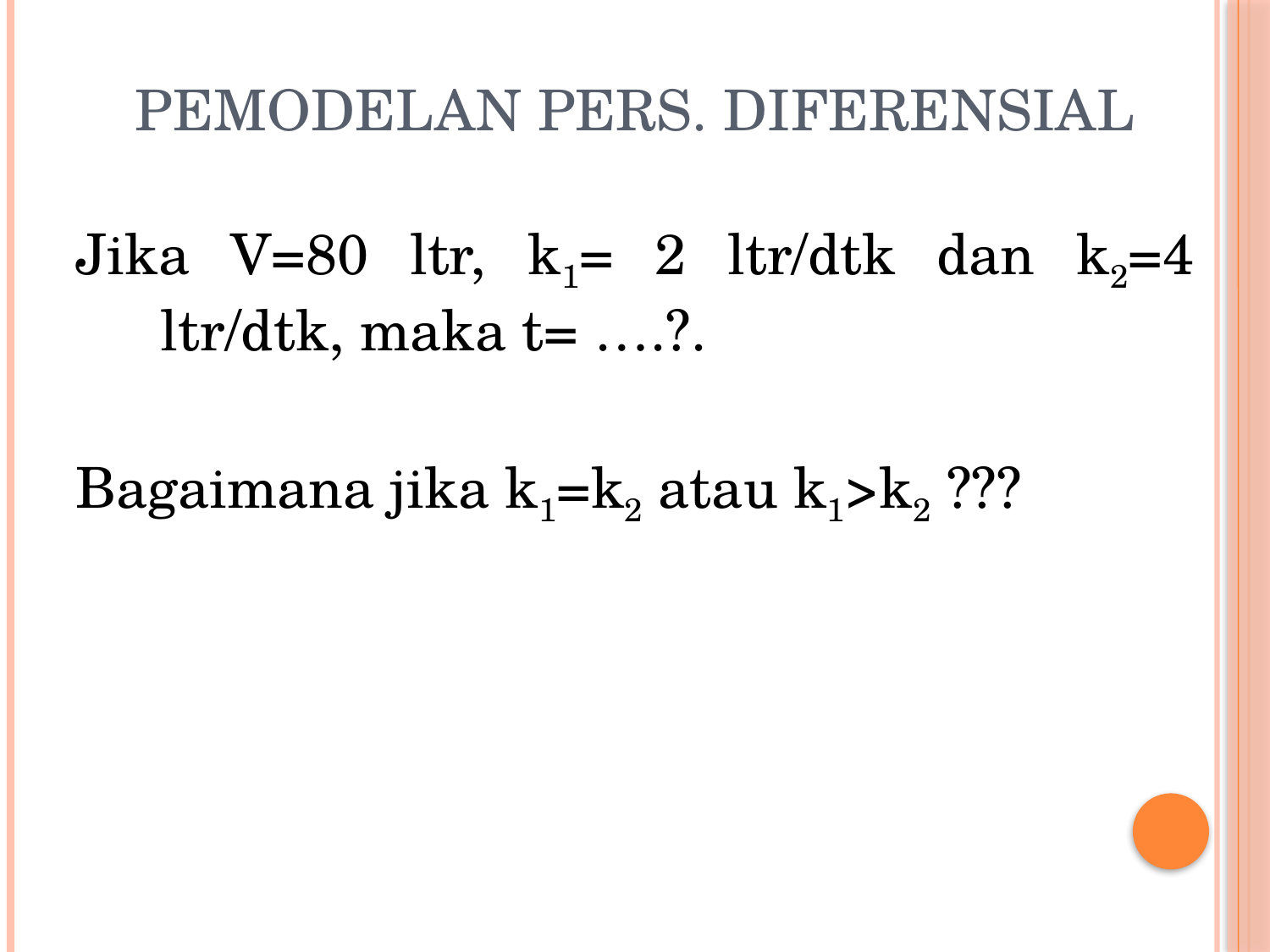

# Pemodelan Pers. Diferensial
Jika V=80 ltr, k1= 2 ltr/dtk dan k2=4 ltr/dtk, maka t= ….?.

Bagaimana jika k1=k2 atau k1>k2 ???